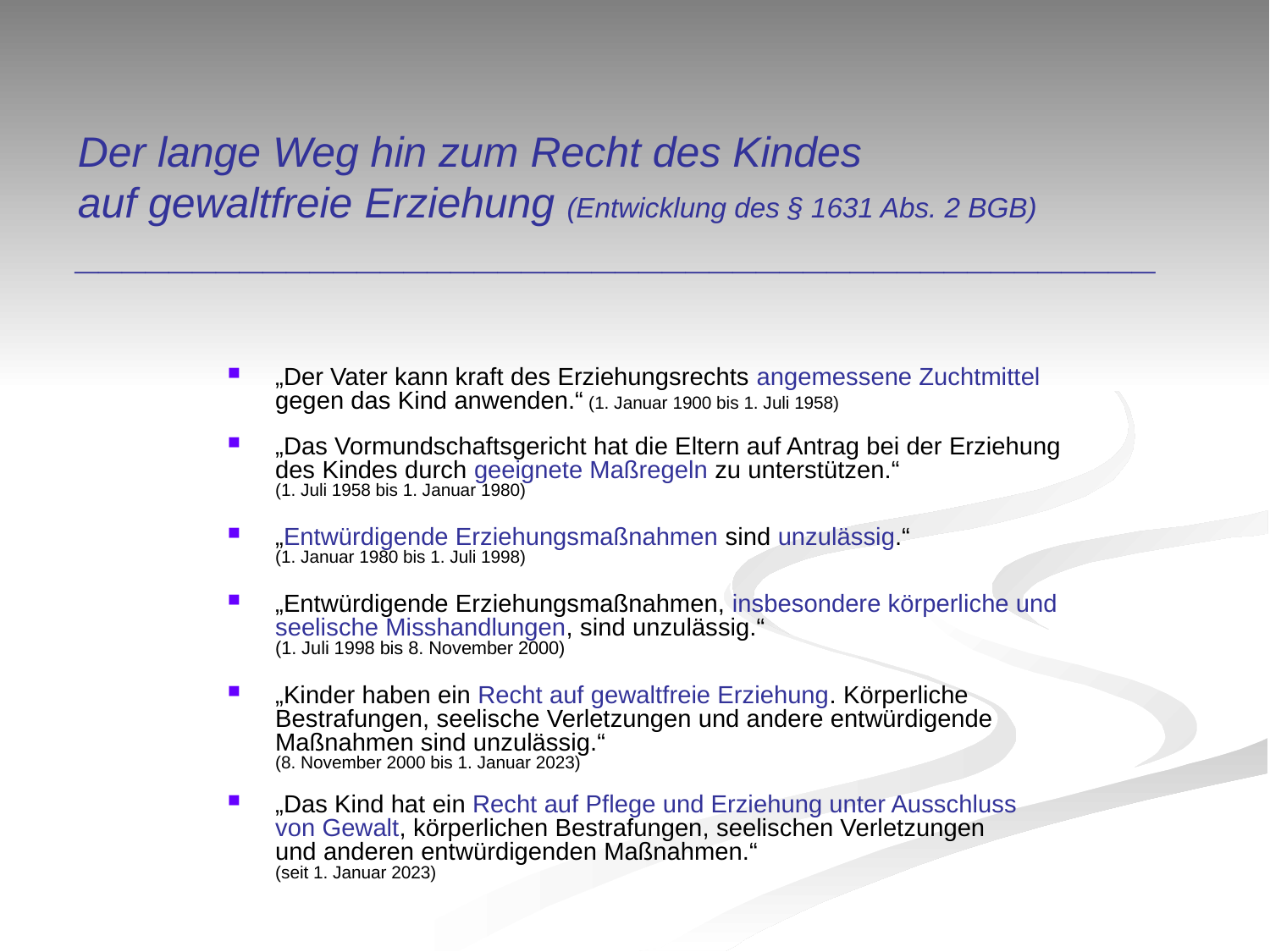

# Der lange Weg hin zum Recht des Kindes auf gewaltfreie Erziehung (Entwicklung des § 1631 Abs. 2 BGB) ______________________________________________

„Der Vater kann kraft des Erziehungsrechts angemessene Zuchtmittel
gegen das Kind anwenden.“ (1. Januar 1900 bis 1. Juli 1958)
„Das Vormundschaftsgericht hat die Eltern auf Antrag bei der Erziehung des Kindes durch geeignete Maßregeln zu unterstützen.“
(1. Juli 1958 bis 1. Januar 1980)

„Entwürdigende Erziehungsmaßnahmen sind unzulässig.“
(1. Januar 1980 bis 1. Juli 1998)

„Entwürdigende Erziehungsmaßnahmen, insbesondere körperliche und seelische Misshandlungen, sind unzulässig.“
(1. Juli 1998 bis 8. November 2000)

„Kinder haben ein Recht auf gewaltfreie Erziehung. Körperliche Bestrafungen, seelische Verletzungen und andere entwürdigende Maßnahmen sind unzulässig.“
(8. November 2000 bis 1. Januar 2023)
„Das Kind hat ein Recht auf Pflege und Erziehung unter Ausschluss
von Gewalt, körperlichen Bestrafungen, seelischen Verletzungen
und anderen entwürdigenden Maßnahmen.“
(seit 1. Januar 2023)